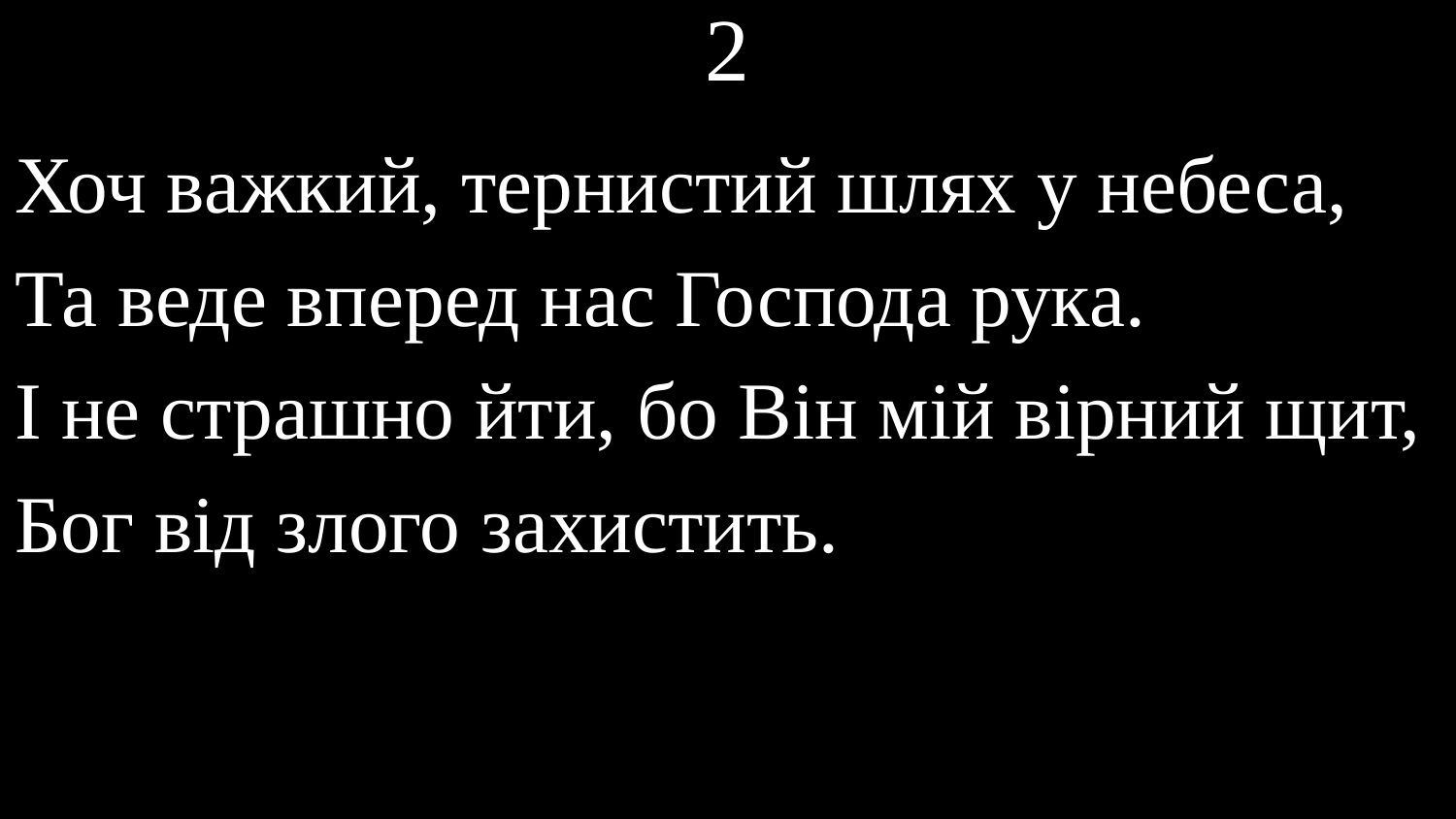

# 2
Хоч важкий, тернистий шлях у небеса,
Та веде вперед нас Господа рука.
І не страшно йти, бо Він мій вірний щит,
Бог від злого захистить.